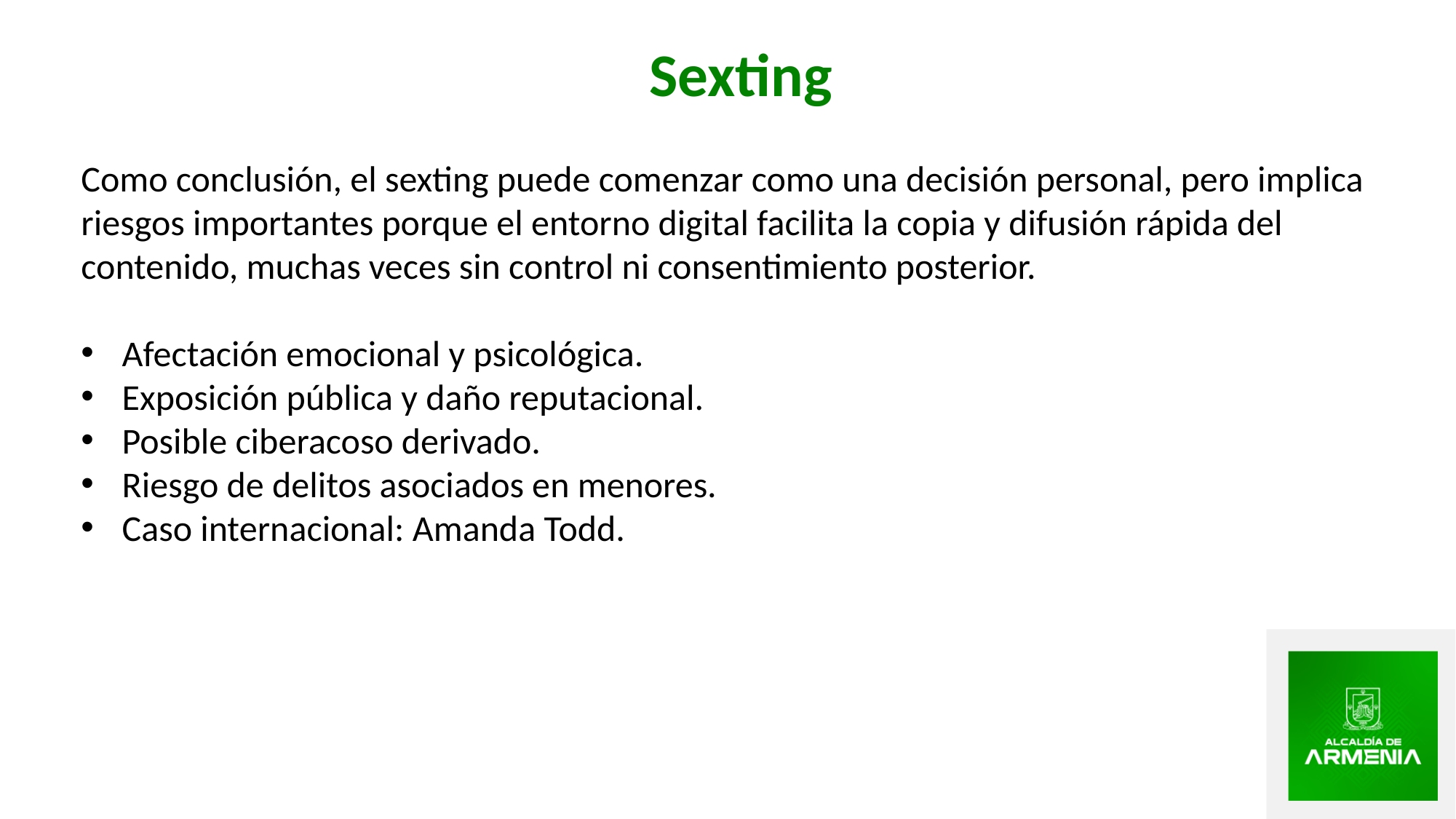

Sexting
Como conclusión, el sexting puede comenzar como una decisión personal, pero implica riesgos importantes porque el entorno digital facilita la copia y difusión rápida del contenido, muchas veces sin control ni consentimiento posterior.

Afectación emocional y psicológica.
Exposición pública y daño reputacional.
Posible ciberacoso derivado.
Riesgo de delitos asociados en menores.
Caso internacional: Amanda Todd.